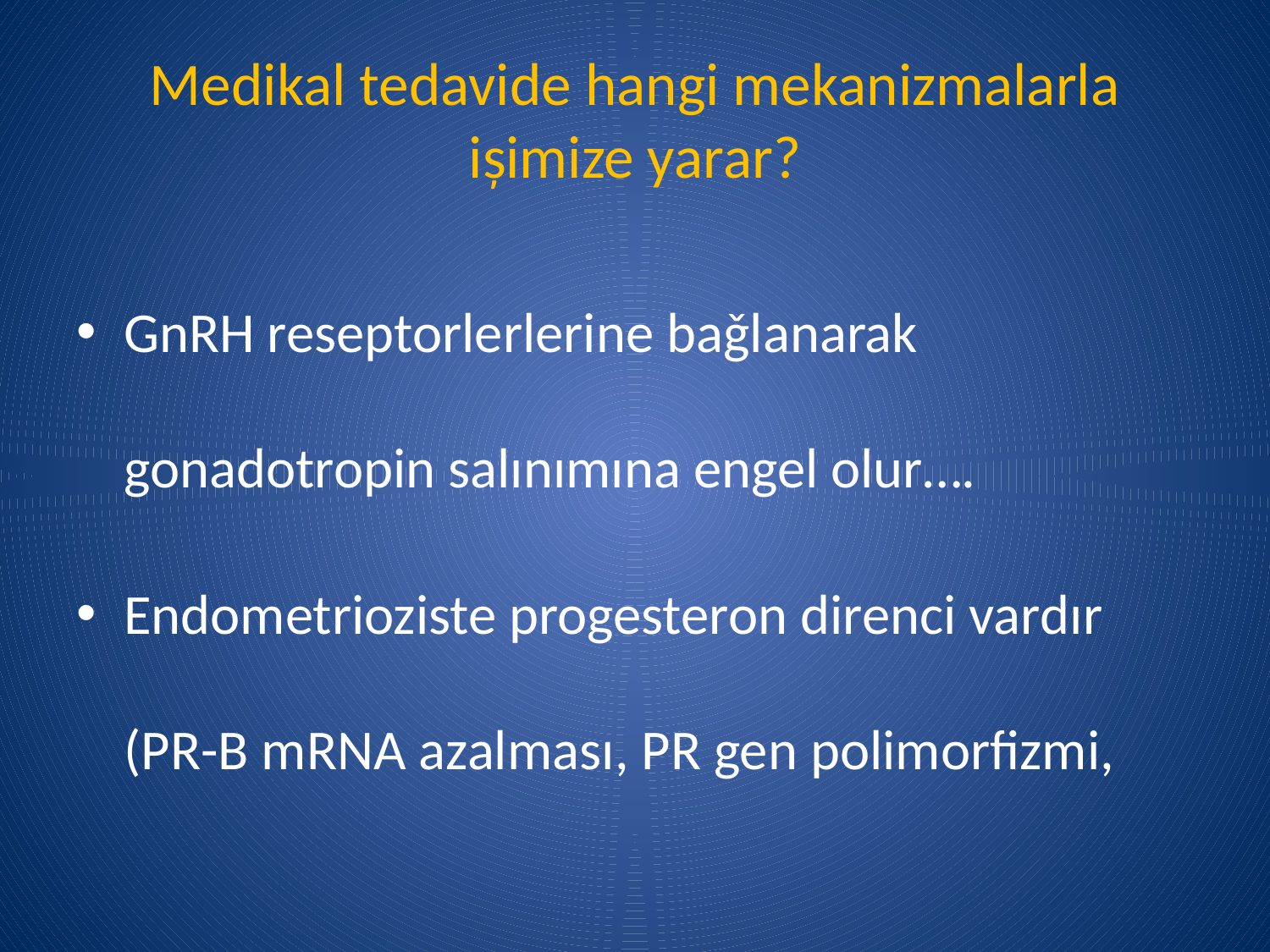

# Medikal tedavide hangi mekanizmalarla ișimize yarar?
GnRH reseptorlerlerine baǧlanarak gonadotropin salınımına engel olur….
Endometrioziste progesteron direnci vardır (PR-B mRNA azalması, PR gen polimorfizmi,